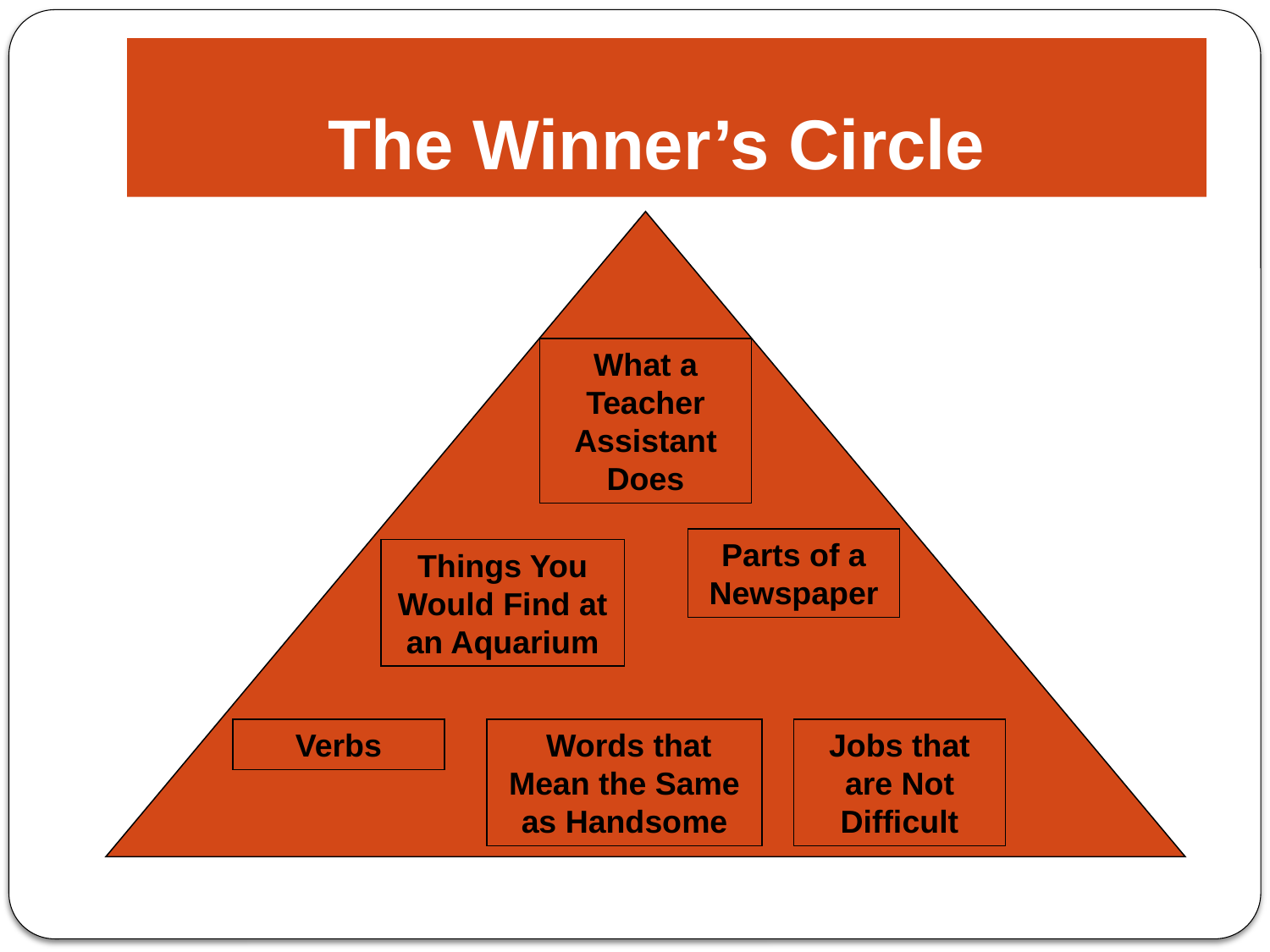

# The Winner’s Circle

What a Teacher Assistant Does
Parts of a Newspaper
Things You Would Find at an Aquarium
Verbs
 Words that Mean the Same as Handsome
Jobs that are Not Difficult